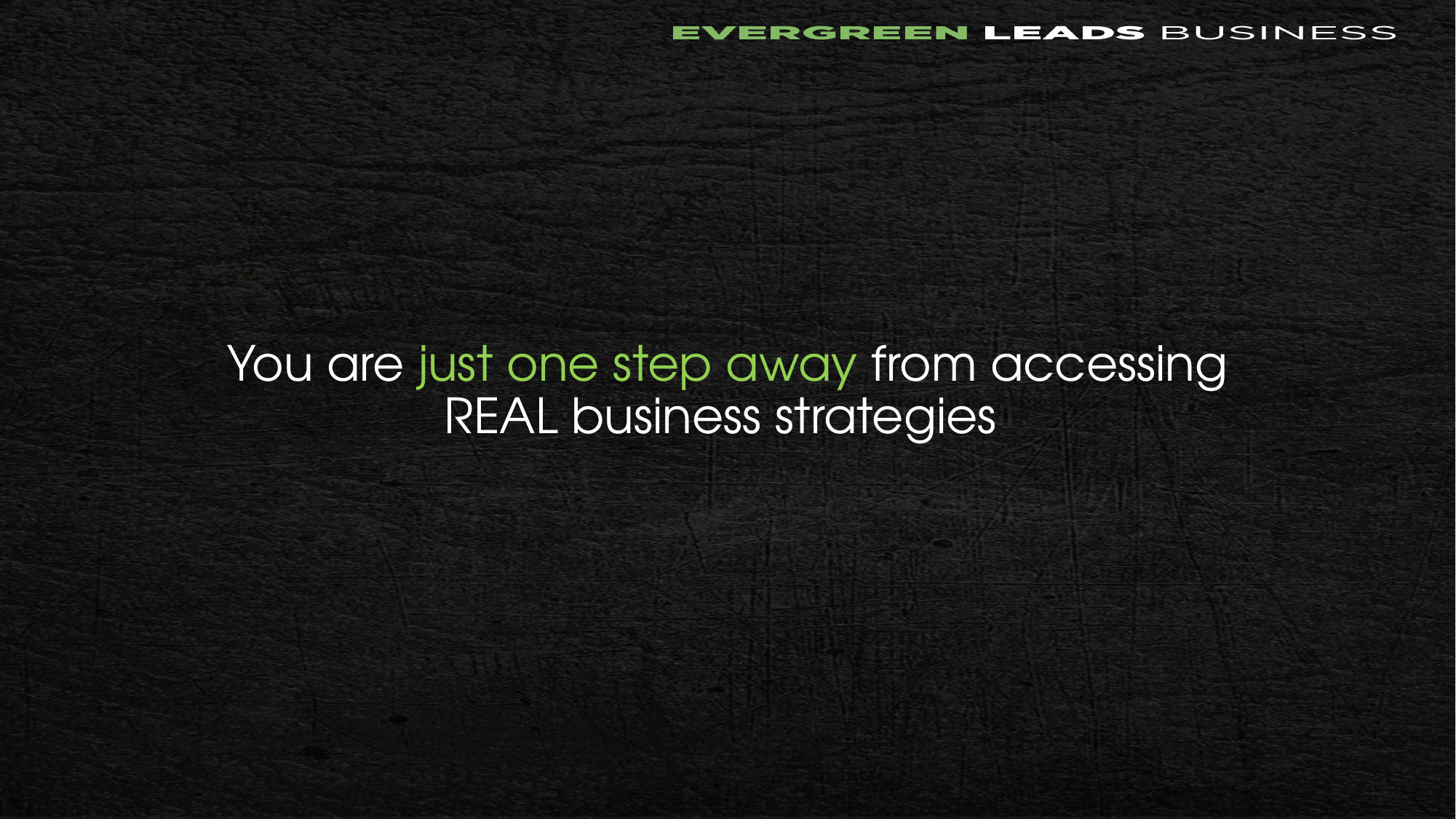

# You are just one step away from accessing REAL business strategies